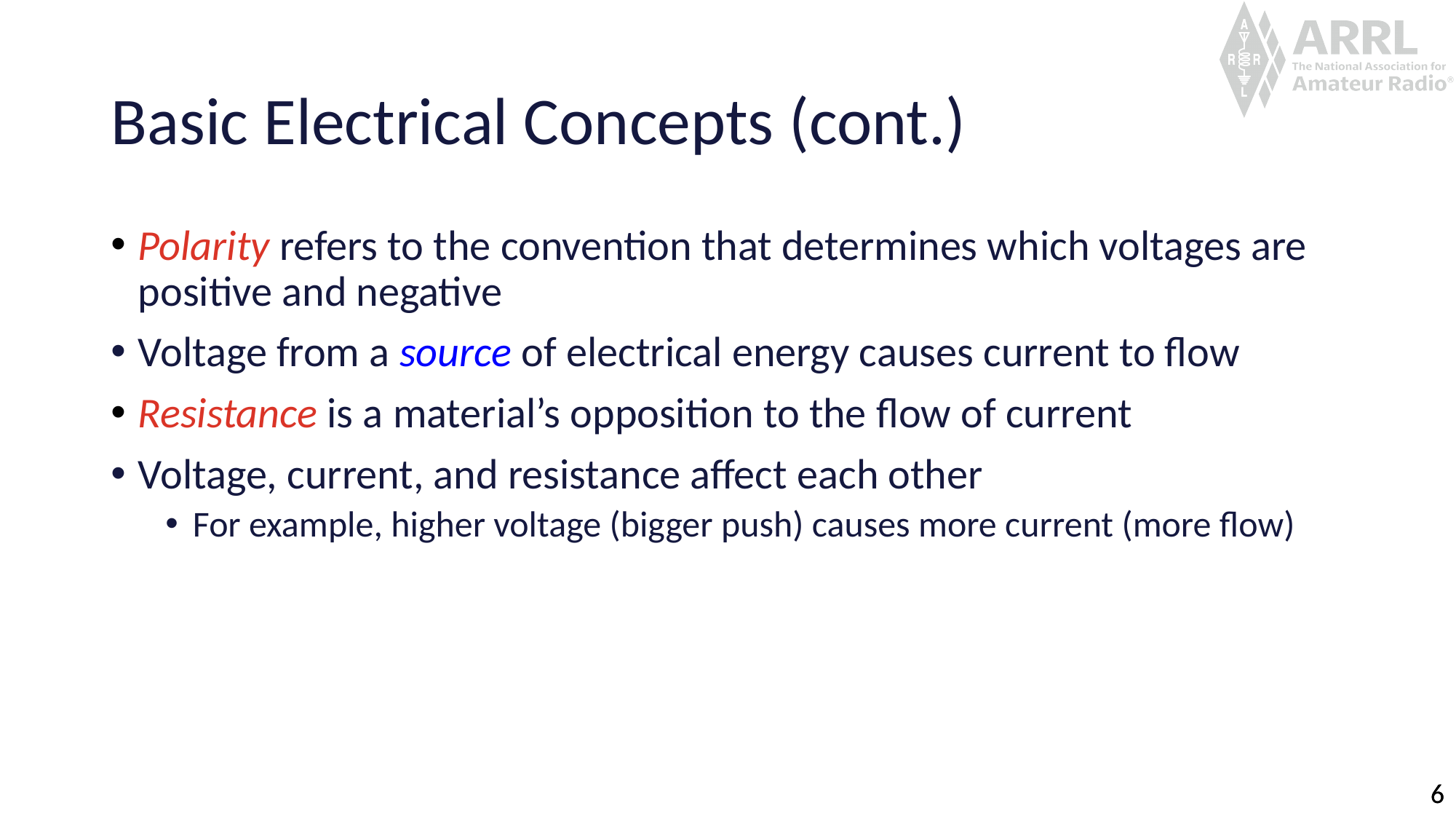

# Basic Electrical Concepts (cont.)
Polarity refers to the convention that determines which voltages are positive and negative
Voltage from a source of electrical energy causes current to flow
Resistance is a material’s opposition to the flow of current
Voltage, current, and resistance affect each other
For example, higher voltage (bigger push) causes more current (more flow)